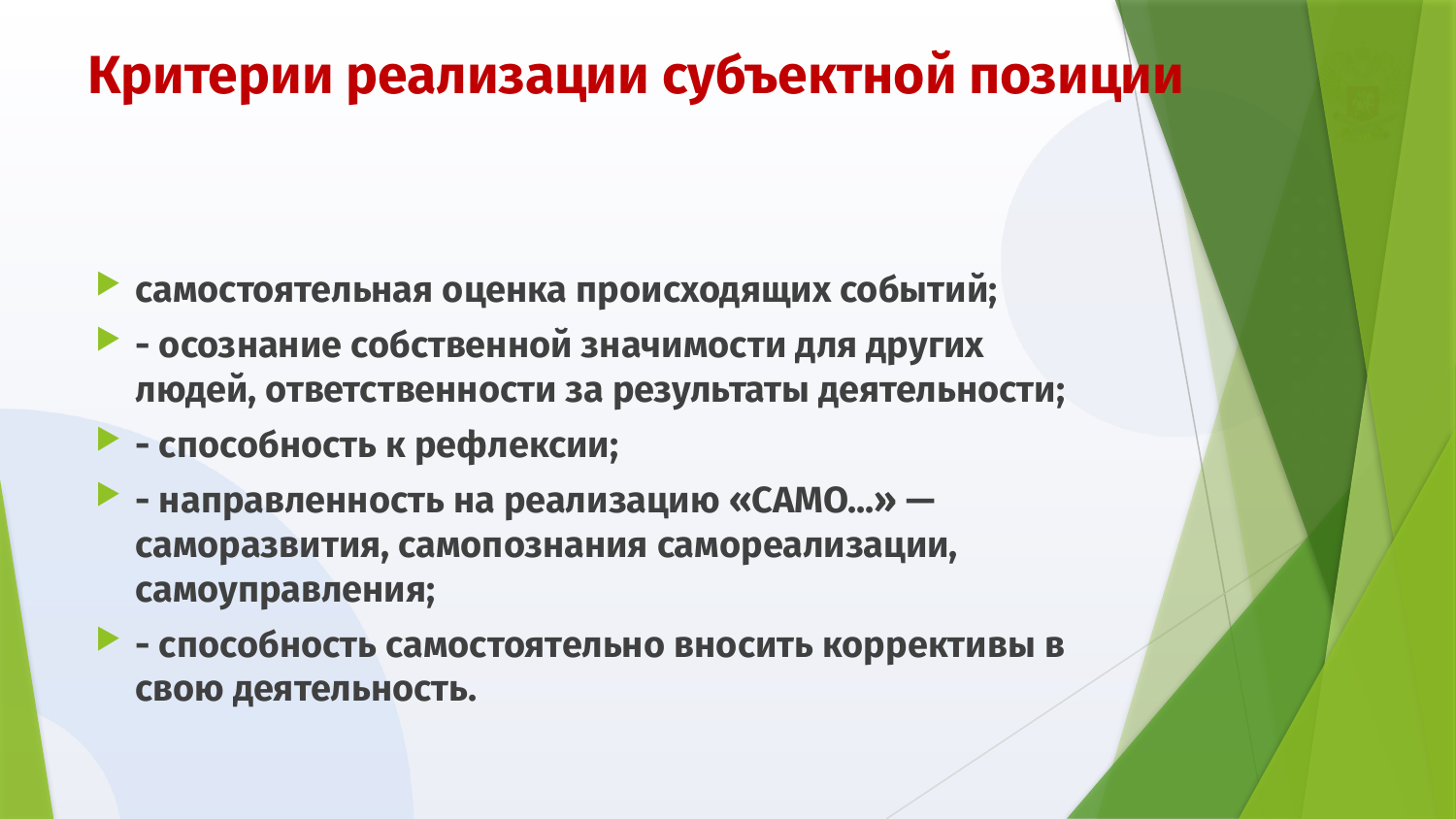

# Критерии реализации субъектной позиции
самостоятельная оценка происходящих событий;
- осознание собственной значимости для других людей, ответственности за результаты деятельности;
- способность к рефлексии;
- направленность на реализацию «САМО...» — саморазвития, самопознания самореализации, самоуправления;
- способность самостоятельно вносить коррективы в свою деятельность.